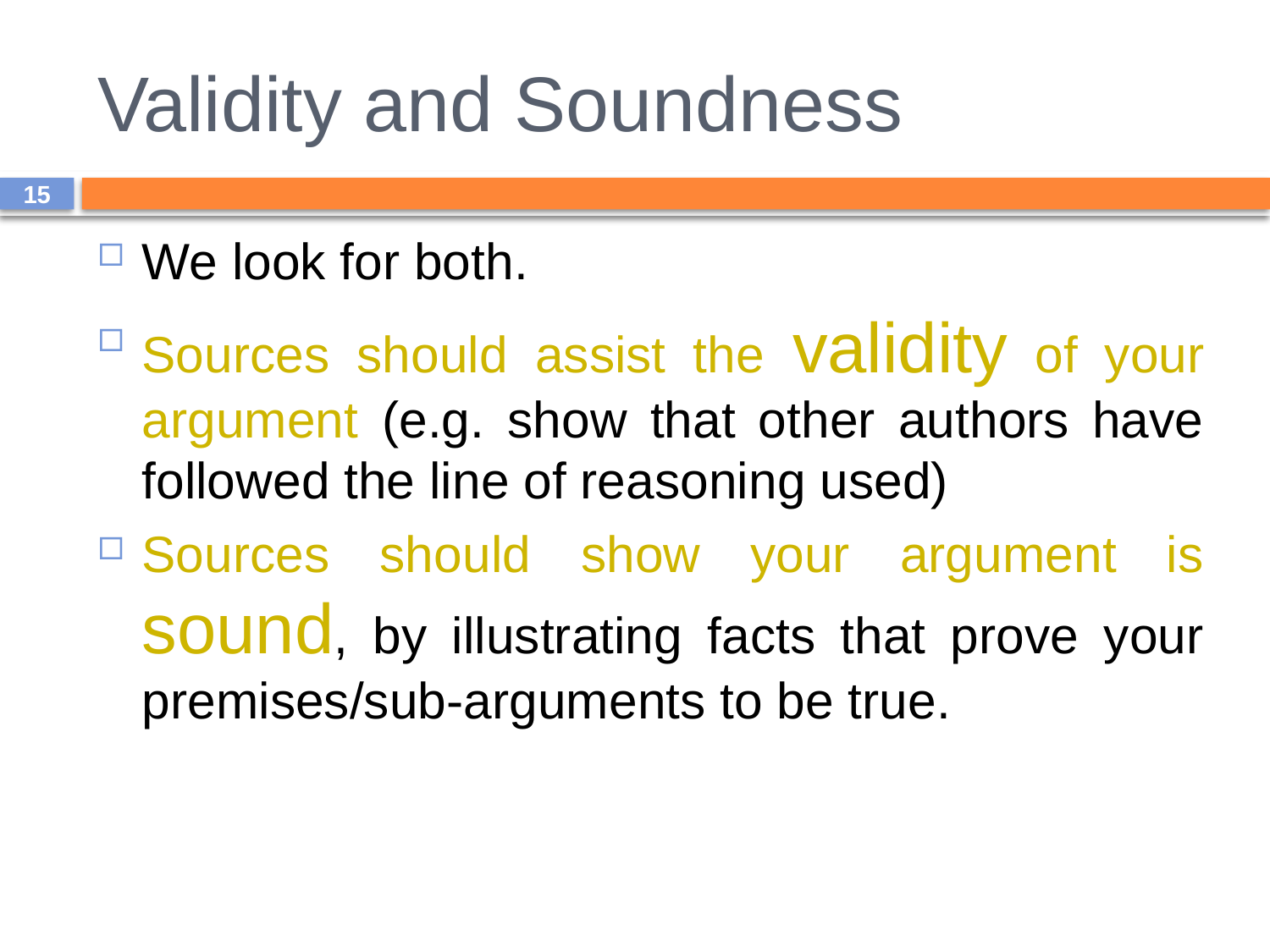

# Validity and Soundness
15
We look for both.
Sources should assist the validity of your argument (e.g. show that other authors have followed the line of reasoning used)
Sources should show your argument is sound, by illustrating facts that prove your premises/sub-arguments to be true.